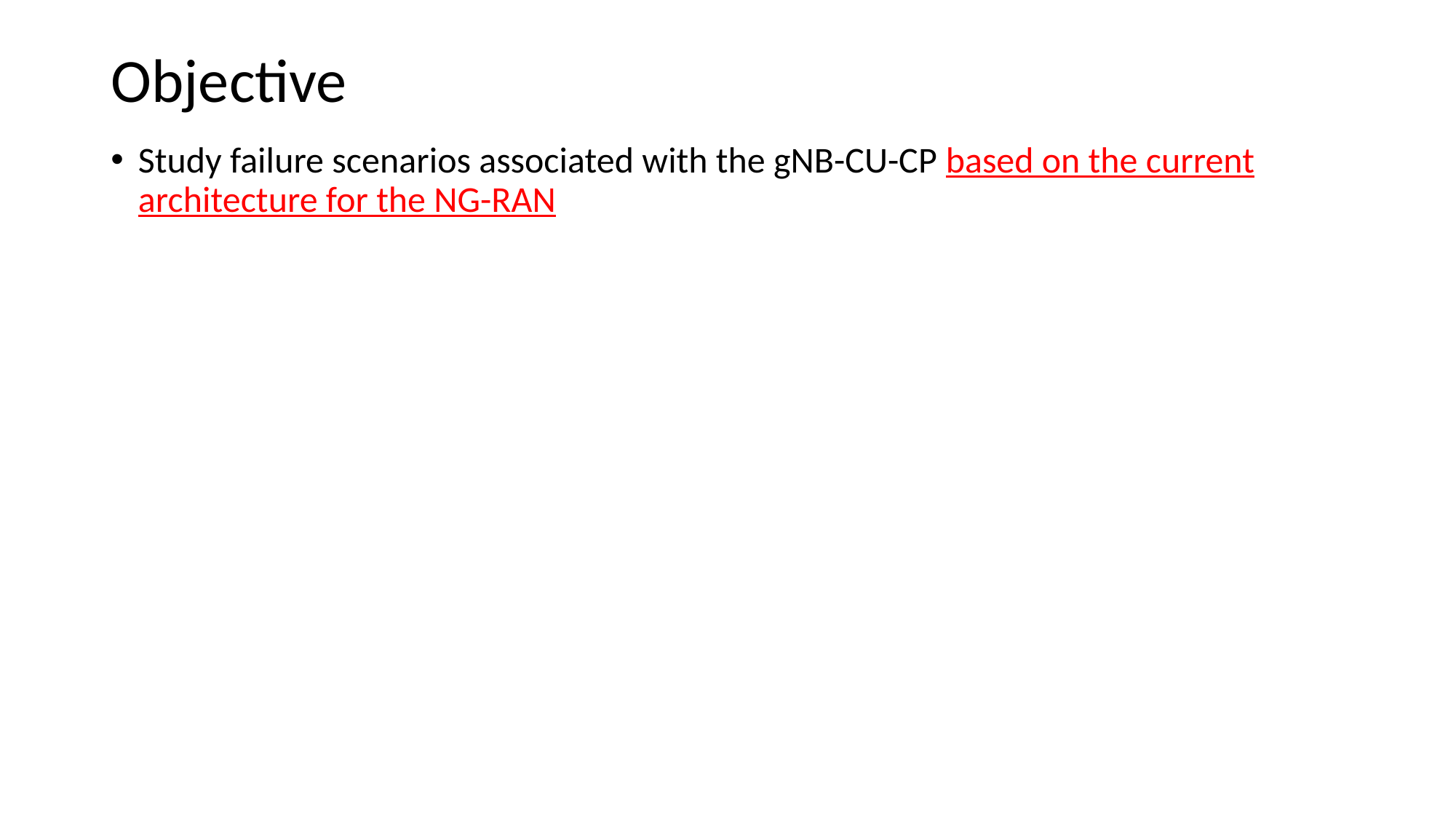

# Objective
Study failure scenarios associated with the gNB-CU-CP based on the current architecture for the NG-RAN